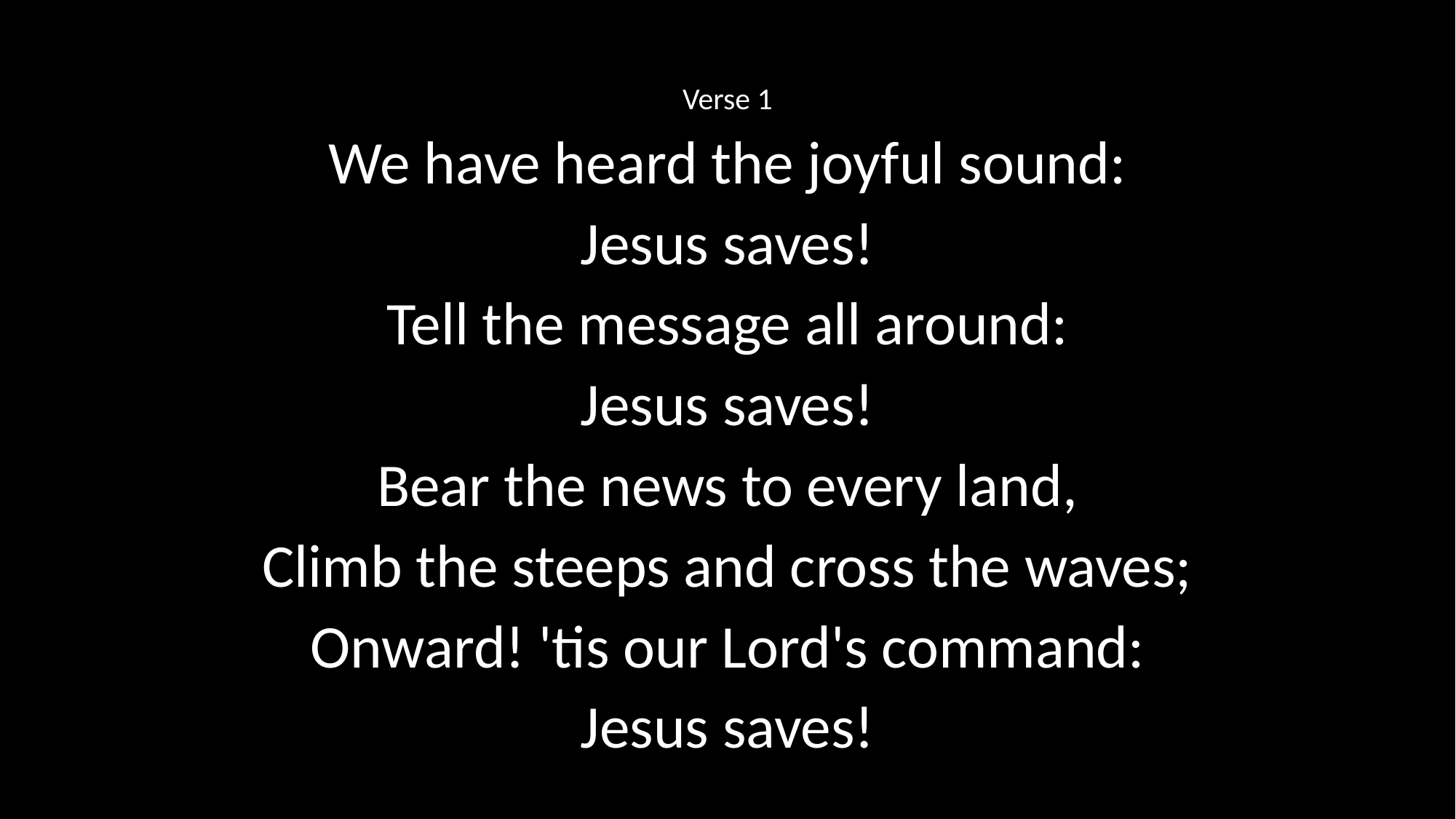

Verse 1
We have heard the joyful sound:
Jesus saves!
Tell the message all around:
Jesus saves!
Bear the news to every land,
Climb the steeps and cross the waves;
Onward! 'tis our Lord's command:
Jesus saves!